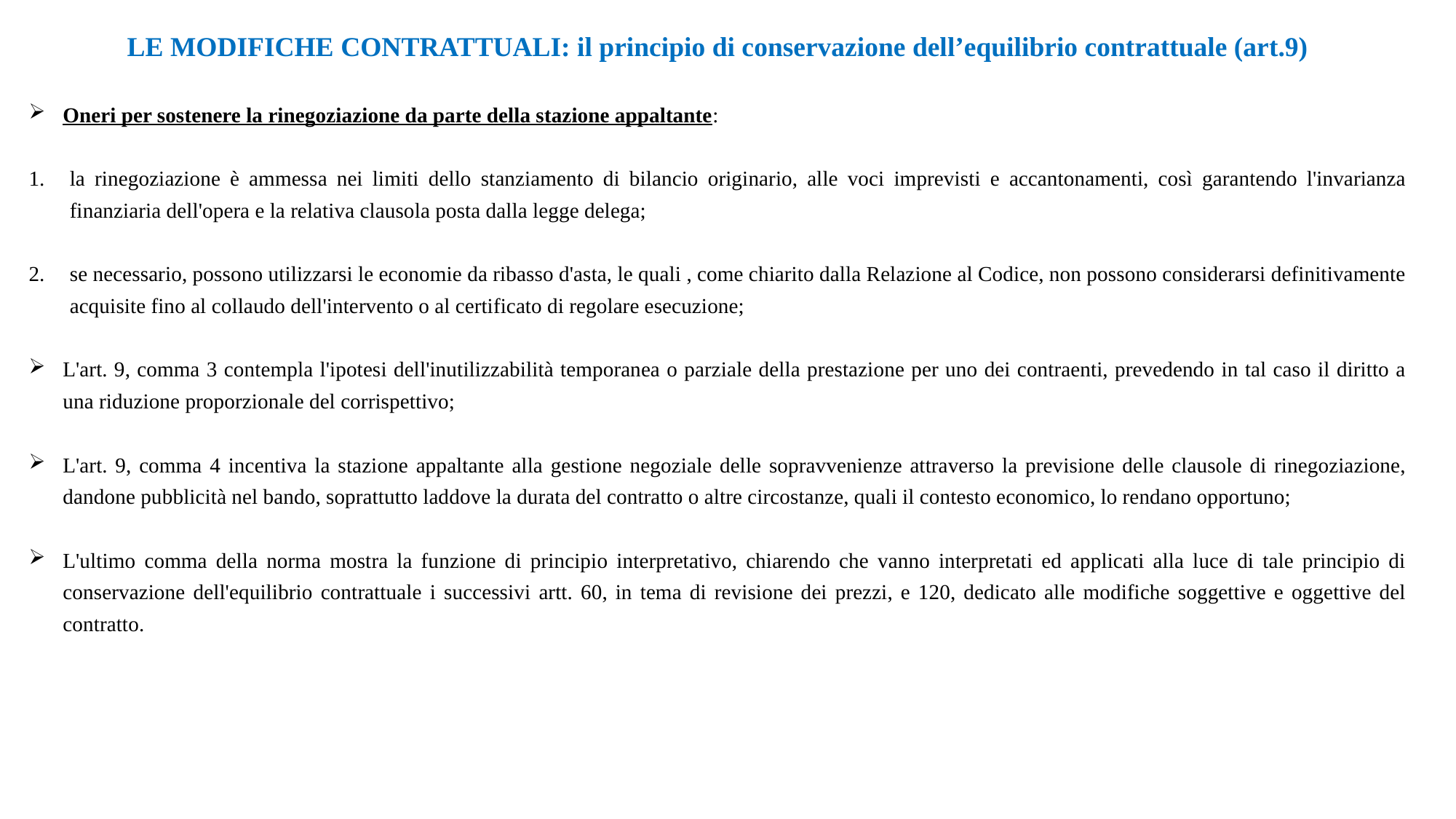

LE MODIFICHE CONTRATTUALI: il principio di conservazione dell’equilibrio contrattuale (art.9)

Oneri per sostenere la rinegoziazione da parte della stazione appaltante:

la rinegoziazione è ammessa nei limiti dello stanziamento di bilancio originario, alle voci imprevisti e accantonamenti, così garantendo l'invarianza finanziaria dell'opera e la relativa clausola posta dalla legge delega;

se necessario, possono utilizzarsi le economie da ribasso d'asta, le quali , come chiarito dalla Relazione al Codice, non possono considerarsi definitivamente acquisite fino al collaudo dell'intervento o al certificato di regolare esecuzione;

L'art. 9, comma 3 contempla l'ipotesi dell'inutilizzabilità temporanea o parziale della prestazione per uno dei contraenti, prevedendo in tal caso il diritto a una riduzione proporzionale del corrispettivo;

L'art. 9, comma 4 incentiva la stazione appaltante alla gestione negoziale delle sopravvenienze attraverso la previsione delle clausole di rinegoziazione, dandone pubblicità nel bando, soprattutto laddove la durata del contratto o altre circostanze, quali il contesto economico, lo rendano opportuno;

L'ultimo comma della norma mostra la funzione di principio interpretativo, chiarendo che vanno interpretati ed applicati alla luce di tale principio di conservazione dell'equilibrio contrattuale i successivi artt. 60, in tema di revisione dei prezzi, e 120, dedicato alle modifiche soggettive e oggettive del contratto.